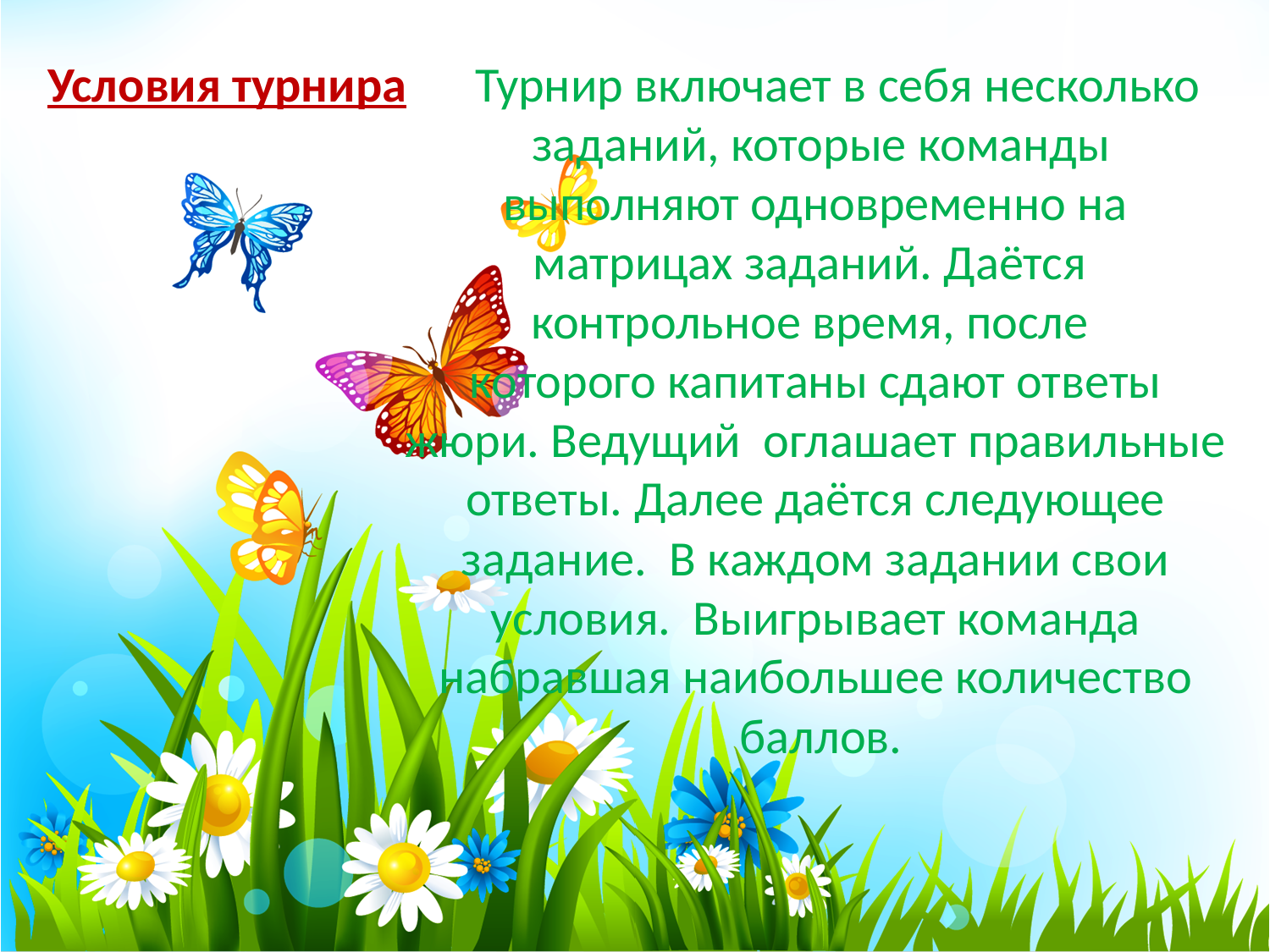

Условия турнира
    Турнир включает в себя несколько
 заданий, которые команды
 выполняют одновременно на
матрицах заданий. Даётся
контрольное время, после
которого капитаны сдают ответы
 жюри. Ведущий  оглашает правильные
ответы. Далее даётся следующее задание.  В каждом задании свои условия.  Выигрывает команда набравшая наибольшее количество
 баллов.